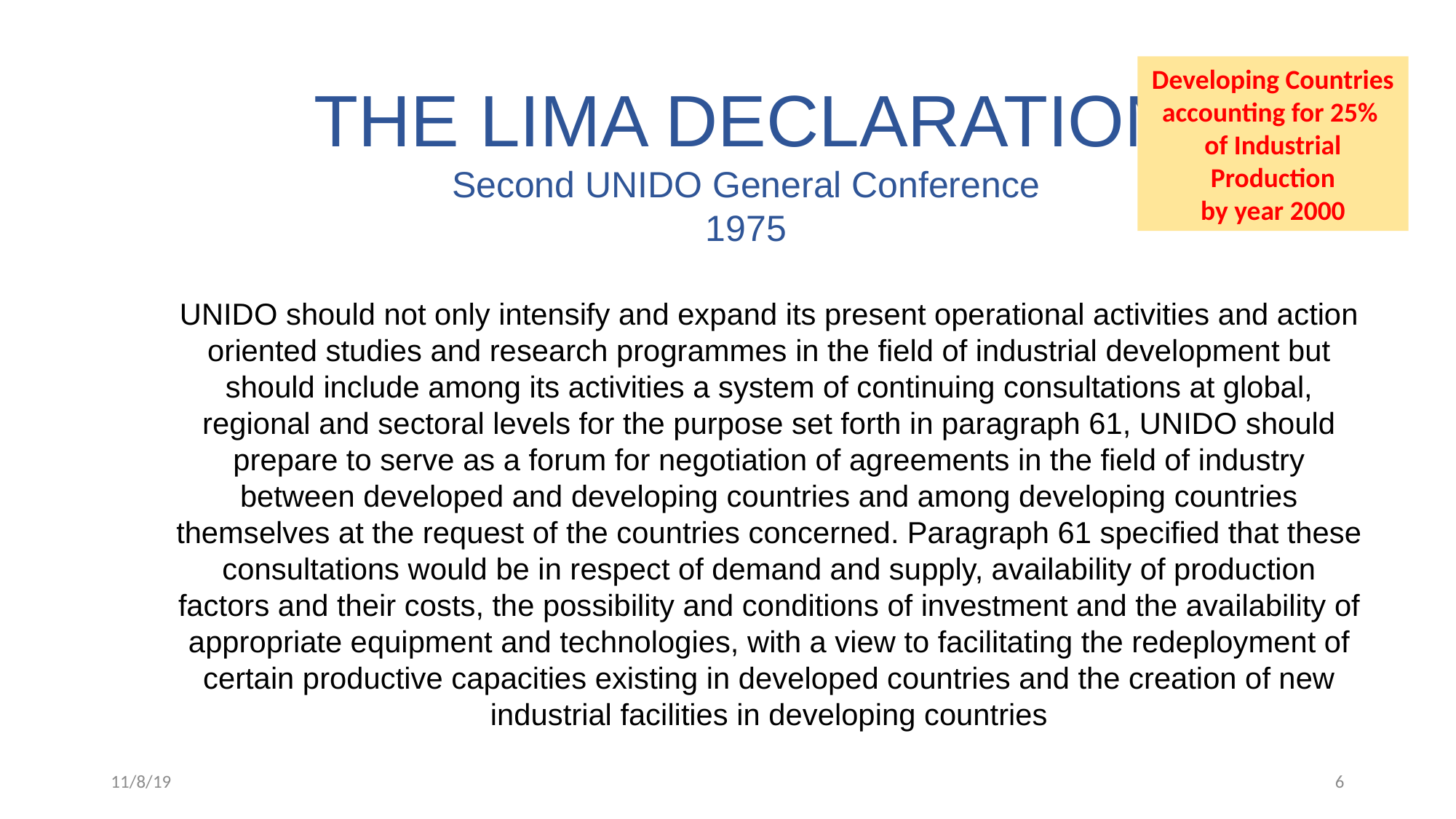

Developing Countries accounting for 25%
of Industrial Production
by year 2000
THE LIMA DECLARATION
Second UNIDO General Conference
1975

UNIDO should not only intensify and expand its present operational activities and action oriented studies and research programmes in the field of industrial development but should include among its activities a system of continuing consultations at global, regional and sectoral levels for the purpose set forth in paragraph 61, UNIDO should prepare to serve as a forum for negotiation of agreements in the field of industry between developed and developing countries and among developing countries themselves at the request of the countries concerned. Paragraph 61 specified that these consultations would be in respect of demand and supply, availability of production factors and their costs, the possibility and conditions of investment and the availability of appropriate equipment and technologies, with a view to facilitating the redeployment of certain productive capacities existing in developed countries and the creation of new industrial facilities in developing countries
11/8/19

6